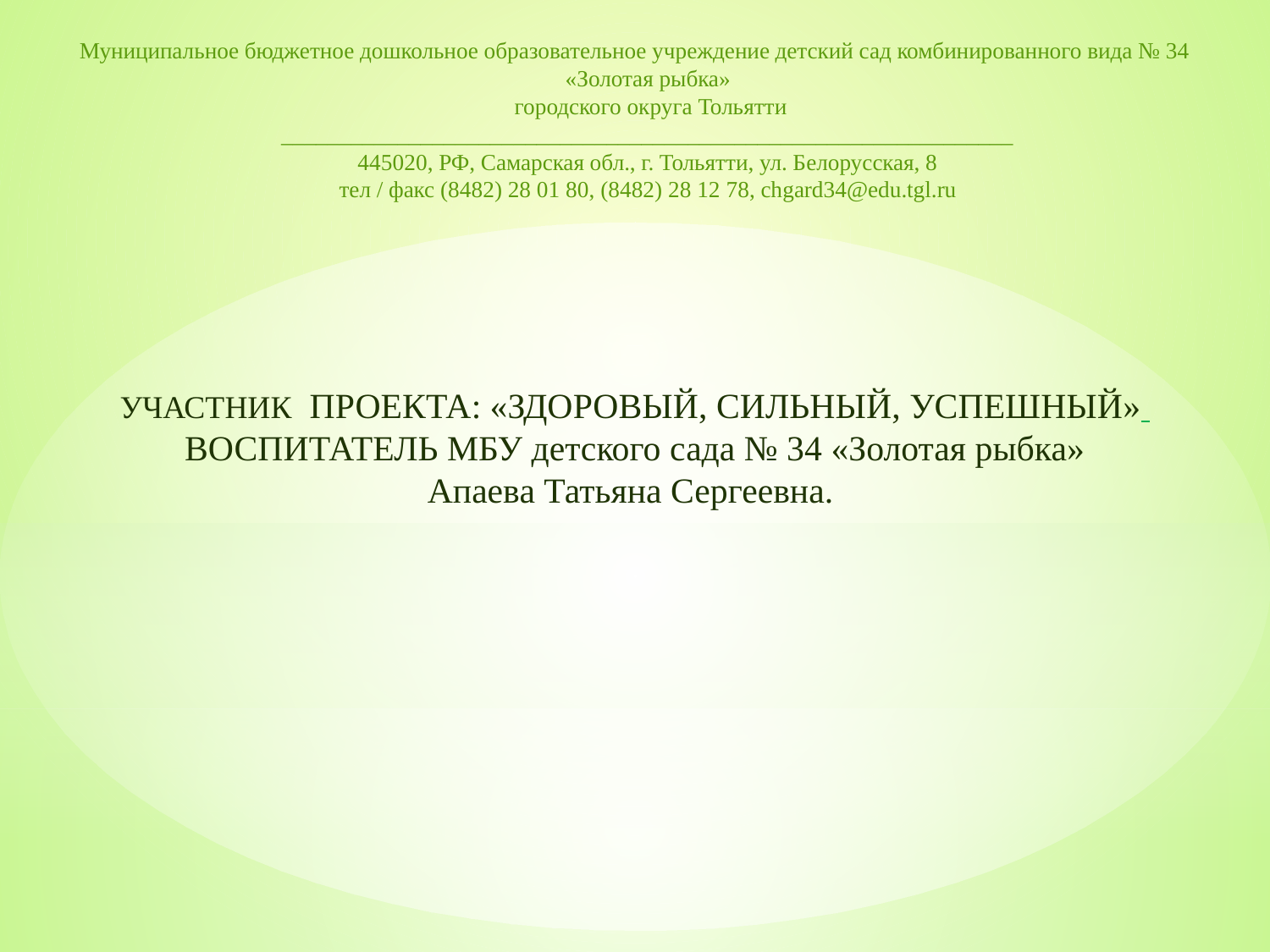

Муниципальное бюджетное дошкольное образовательное учреждение детский сад комбинированного вида № 34
«Золотая рыбка»
 городского округа Тольятти
_______________________________________________________________
445020, РФ, Самарская обл., г. Тольятти, ул. Белорусская, 8
тел / факс (8482) 28 01 80, (8482) 28 12 78, chgard34@edu.tgl.ru

УЧАСТНИК  ПРОЕКТА: «ЗДОРОВЫЙ, СИЛЬНЫЙ, УСПЕШНЫЙ»
ВОСПИТАТЕЛЬ МБУ детского сада № 34 «Золотая рыбка»
Апаева Татьяна Сергеевна.